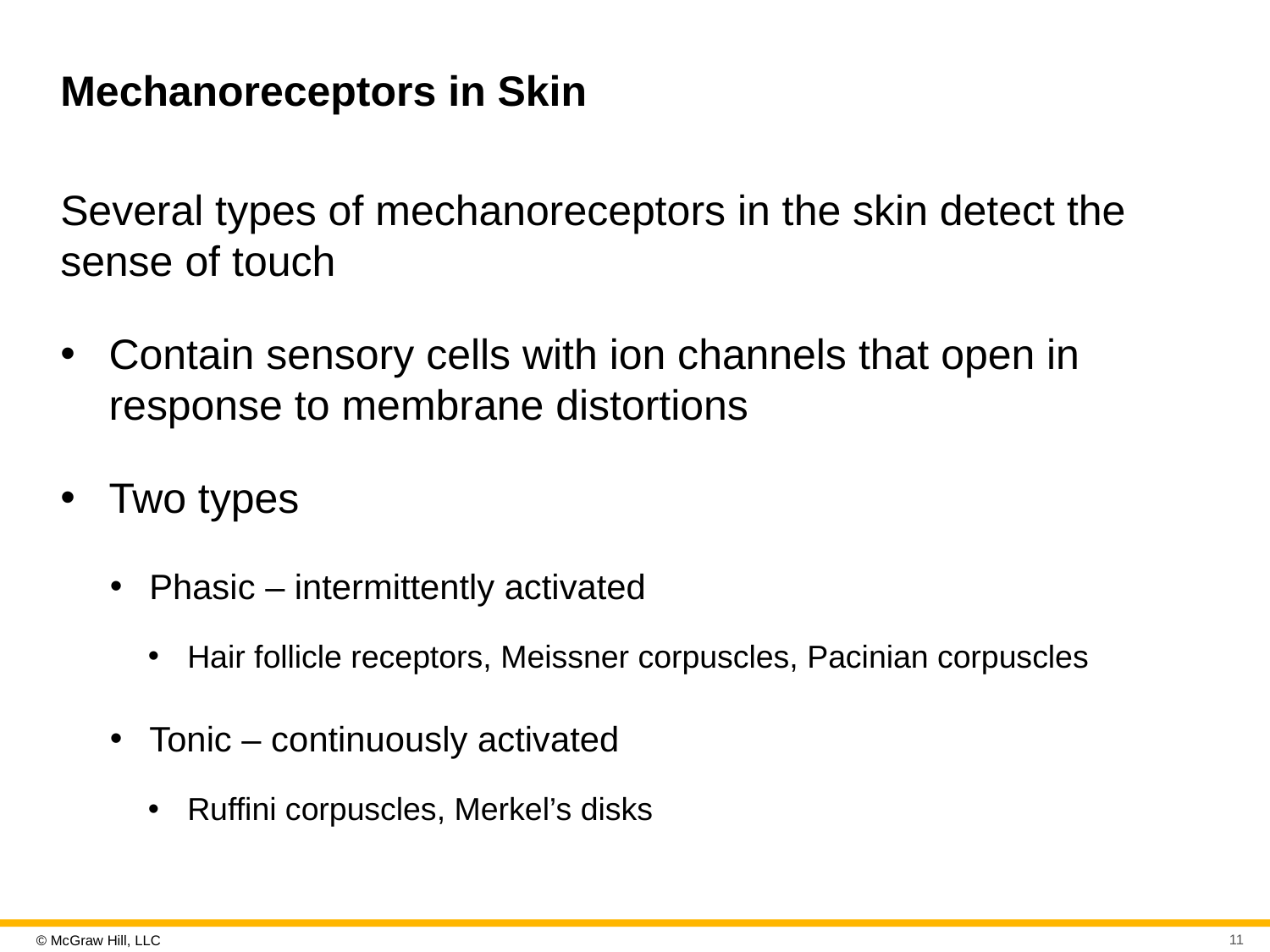

# Mechanoreceptors in Skin
Several types of mechanoreceptors in the skin detect the sense of touch
Contain sensory cells with ion channels that open in response to membrane distortions
Two types
Phasic – intermittently activated
Hair follicle receptors, Meissner corpuscles, Pacinian corpuscles
Tonic – continuously activated
Ruffini corpuscles, Merkel’s disks
11